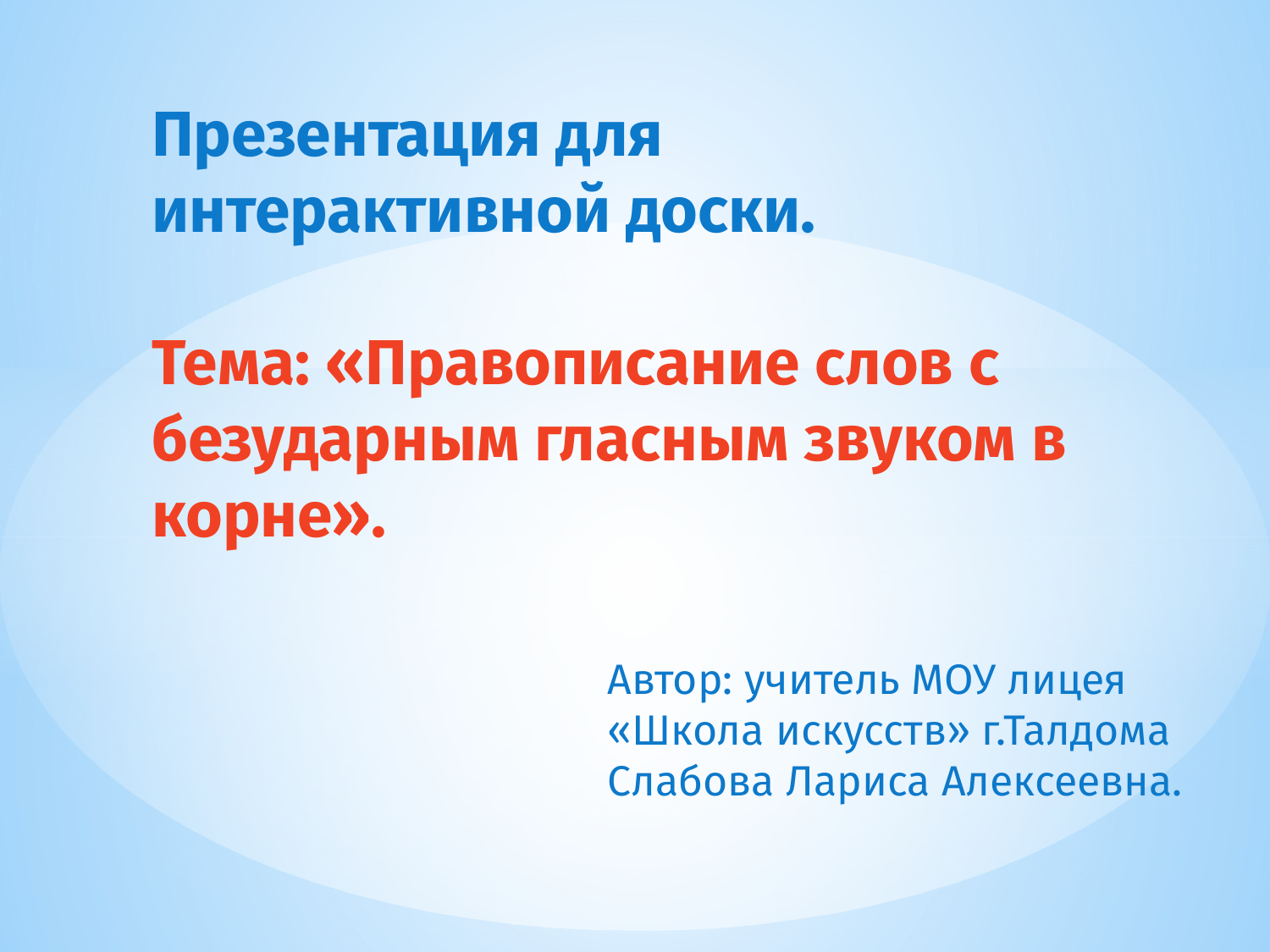

# Презентация для интерактивной доски. Тема: «Правописание слов с безударным гласным звуком в корне».
Автор: учитель МОУ лицея «Школа искусств» г.Талдома Слабова Лариса Алексеевна.